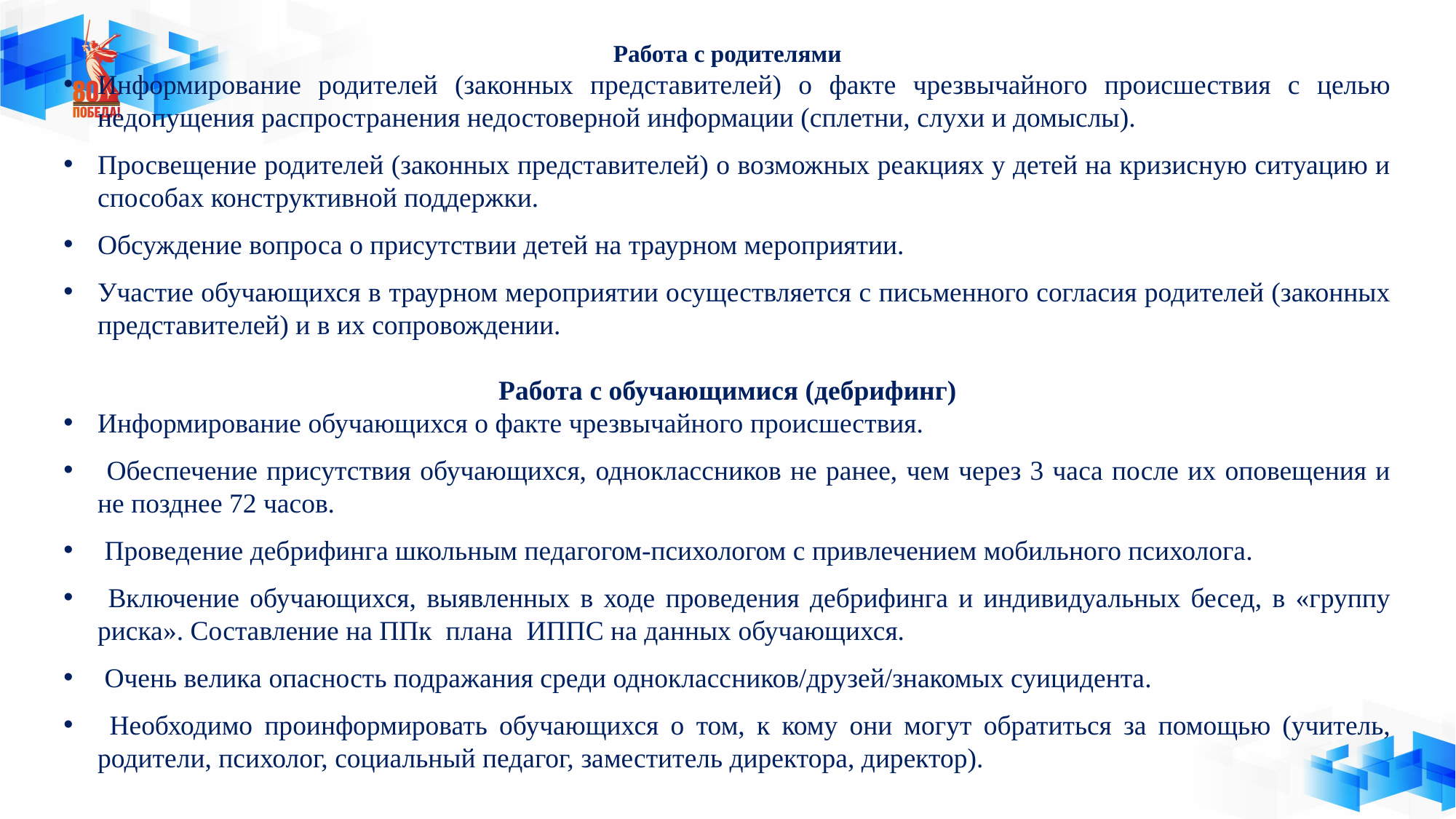

Работа с родителями
Информирование родителей (законных представителей) о факте чрезвычайного происшествия с целью недопущения распространения недостоверной информации (сплетни, слухи и домыслы).

Просвещение родителей (законных представителей) о возможных реакциях у детей на кризисную ситуацию и способах конструктивной поддержки.

Обсуждение вопроса о присутствии детей на траурном мероприятии.

Участие обучающихся в траурном мероприятии осуществляется с письменного согласия родителей (законных представителей) и в их сопровождении.

Работа с обучающимися (дебрифинг)
Информирование обучающихся о факте чрезвычайного происшествия.

 Обеспечение присутствия обучающихся, одноклассников не ранее, чем через 3 часа после их оповещения и не позднее 72 часов.

 Проведение дебрифинга школьным педагогом-психологом с привлечением мобильного психолога.

 Включение обучающихся, выявленных в ходе проведения дебрифинга и индивидуальных бесед, в «группу риска». Составление на ППк  плана  ИППС на данных обучающихся.

 Очень велика опасность подражания среди одноклассников/друзей/знакомых суицидента.

 Необходимо проинформировать обучающихся о том, к кому они могут обратиться за помощью (учитель, родители, психолог, социальный педагог, заместитель директора, директор).